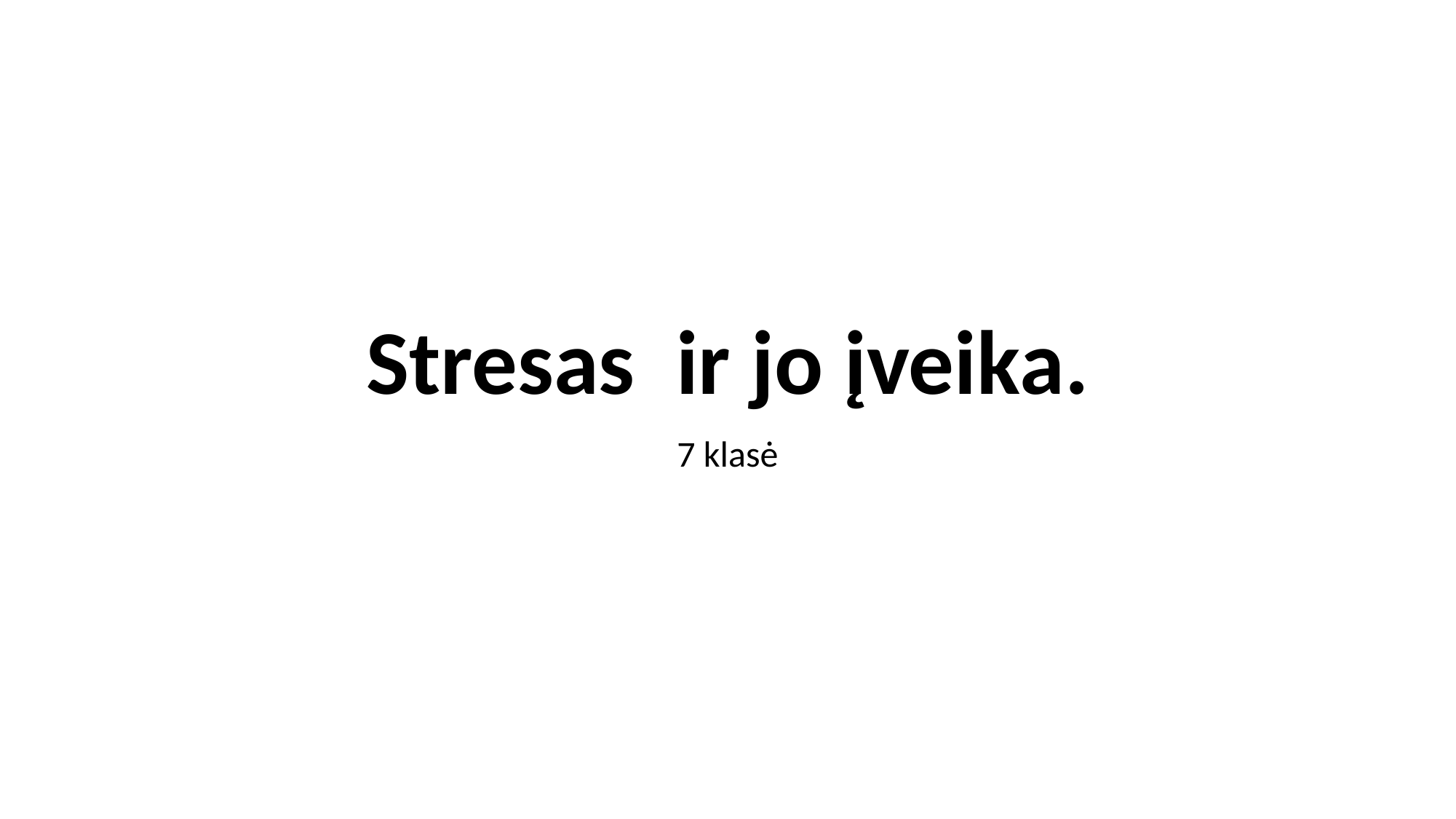

# Stresas  ir jo įveika.
7 klasė